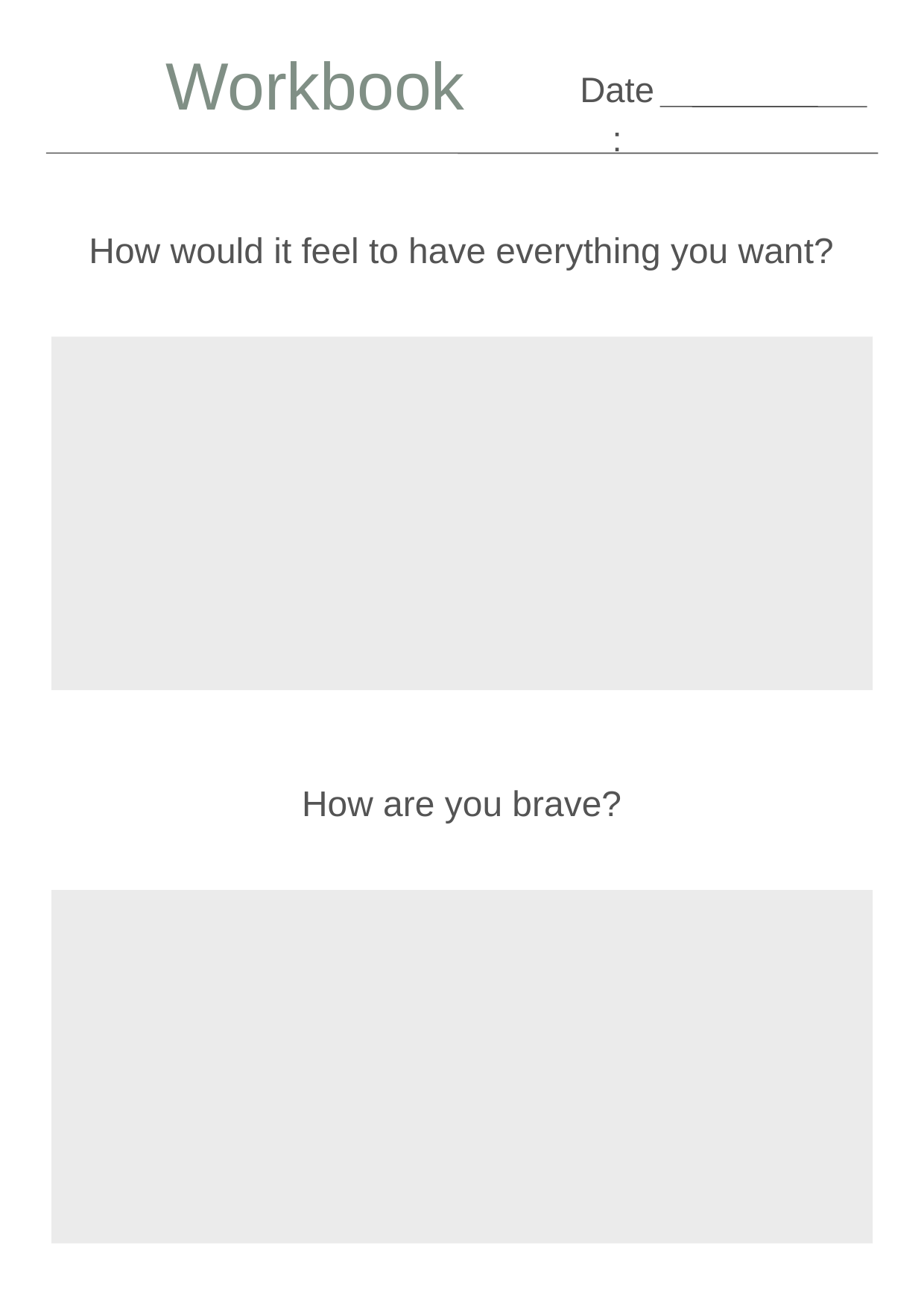

Workbook
Date:

How would it feel to have everything you want?

How are you brave?